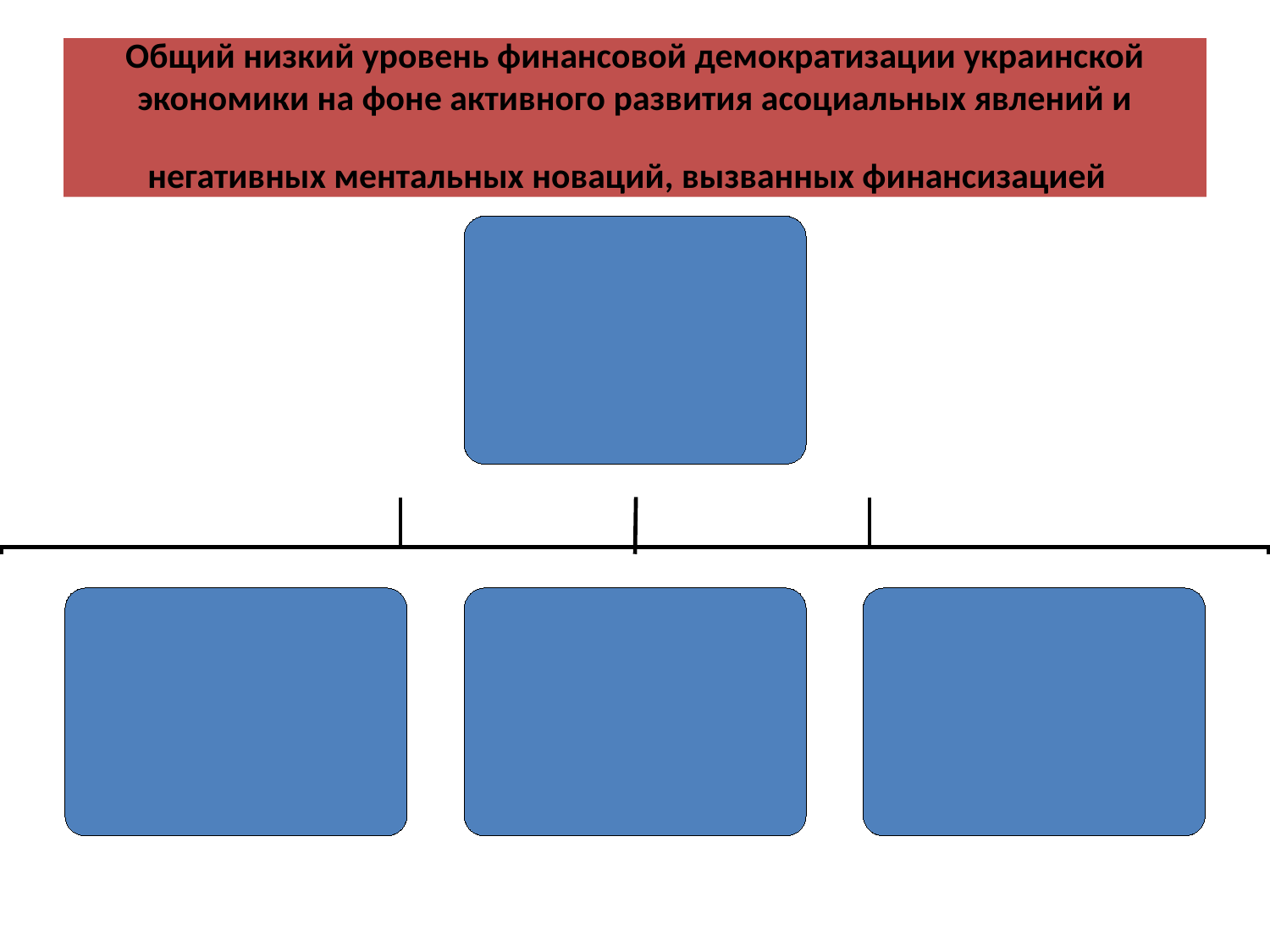

Общий низкий уровень финансовой демократизации украинской экономики на фоне активного развития асоциальных явлений и негативных ментальных новаций, вызванных финансизацией